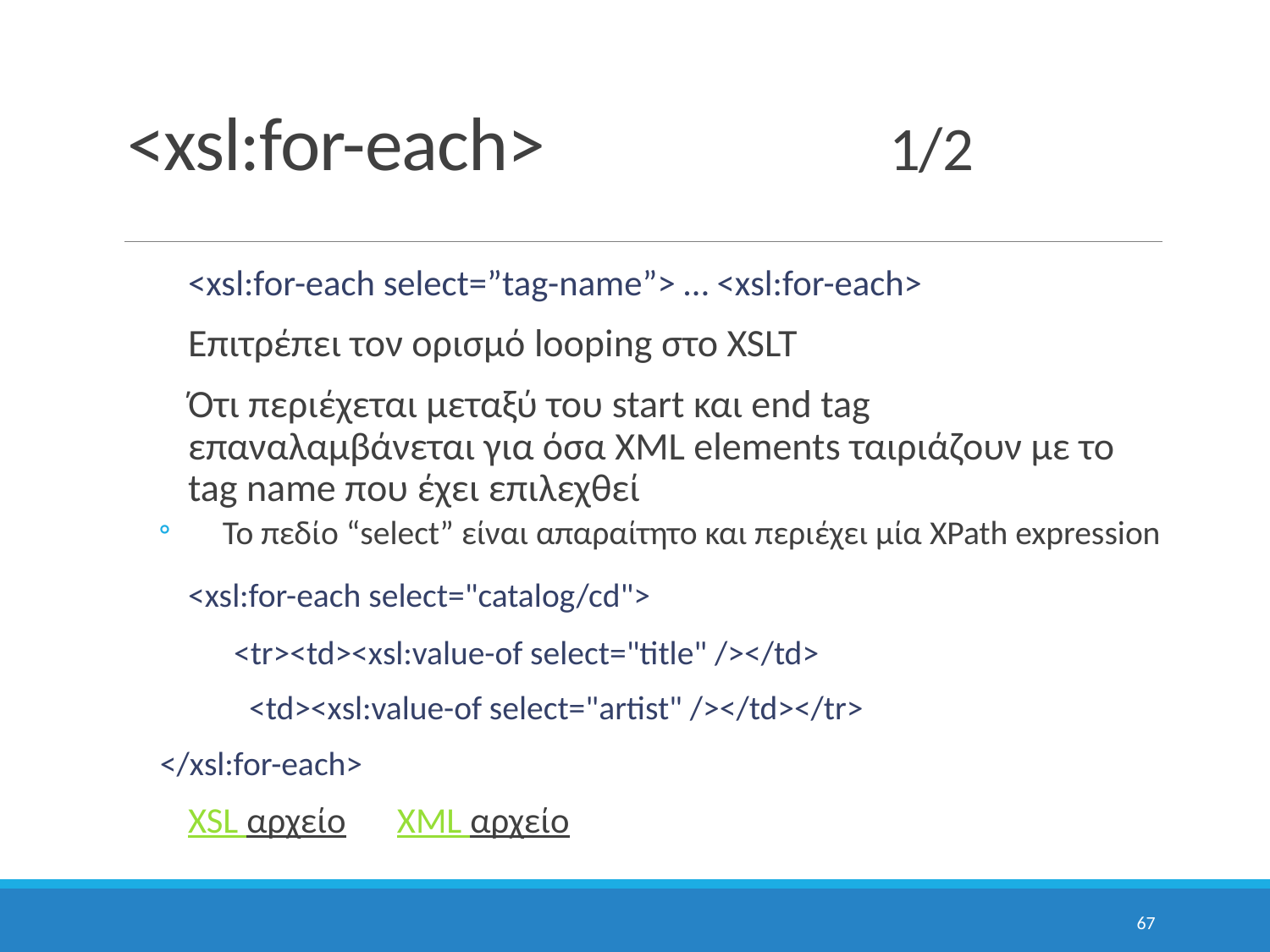

# <xsl:for-each>			1/2
	<xsl:for-each select=”tag-name”> … <xsl:for-each>
Επιτρέπει τον ορισμό looping στο XSLT
Ότι περιέχεται μεταξύ του start και end tag επαναλαμβάνεται για όσα XML elements ταιριάζουν με το tag name που έχει επιλεχθεί
Το πεδίο “select” είναι απαραίτητο και περιέχει μία XPath expression
	<xsl:for-each select="catalog/cd">
	      <tr><td><xsl:value-of select="title" /></td>
	        <td><xsl:value-of select="artist" /></td></tr>
      </xsl:for-each>
	XSL αρχείο				 XML αρχείο
67